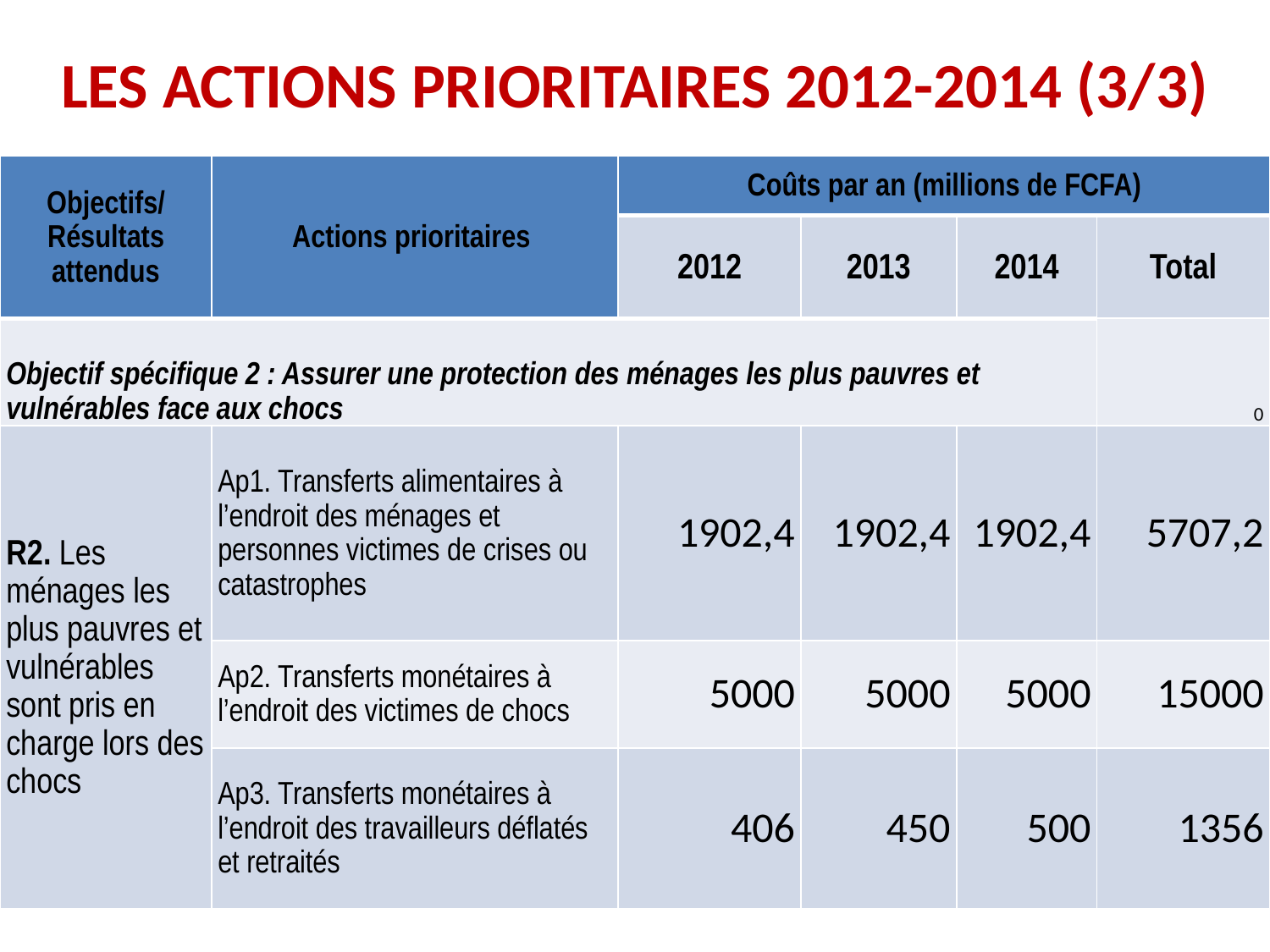

# LES ACTIONS PRIORITAIRES 2012-2014 (3/3)
| Objectifs/Résultats attendus | Actions prioritaires | Coûts par an (millions de FCFA) |  |  |  |
| --- | --- | --- | --- | --- | --- |
|  |  | 2012 | 2013 | 2014 | Total |
| Objectif spécifique 2 : Assurer une protection des ménages les plus pauvres et vulnérables face aux chocs |  |  |  |  | 0 |
| R2. Les ménages les plus pauvres et vulnérables sont pris en charge lors des chocs | Ap1. Transferts alimentaires à l’endroit des ménages et personnes victimes de crises ou catastrophes | 1902,4 | 1902,4 | 1902,4 | 5707,2 |
|  | Ap2. Transferts monétaires à l’endroit des victimes de chocs | 5000 | 5000 | 5000 | 15000 |
|  | Ap3. Transferts monétaires à l’endroit des travailleurs déflatés et retraités | 406 | 450 | 500 | 1356 |